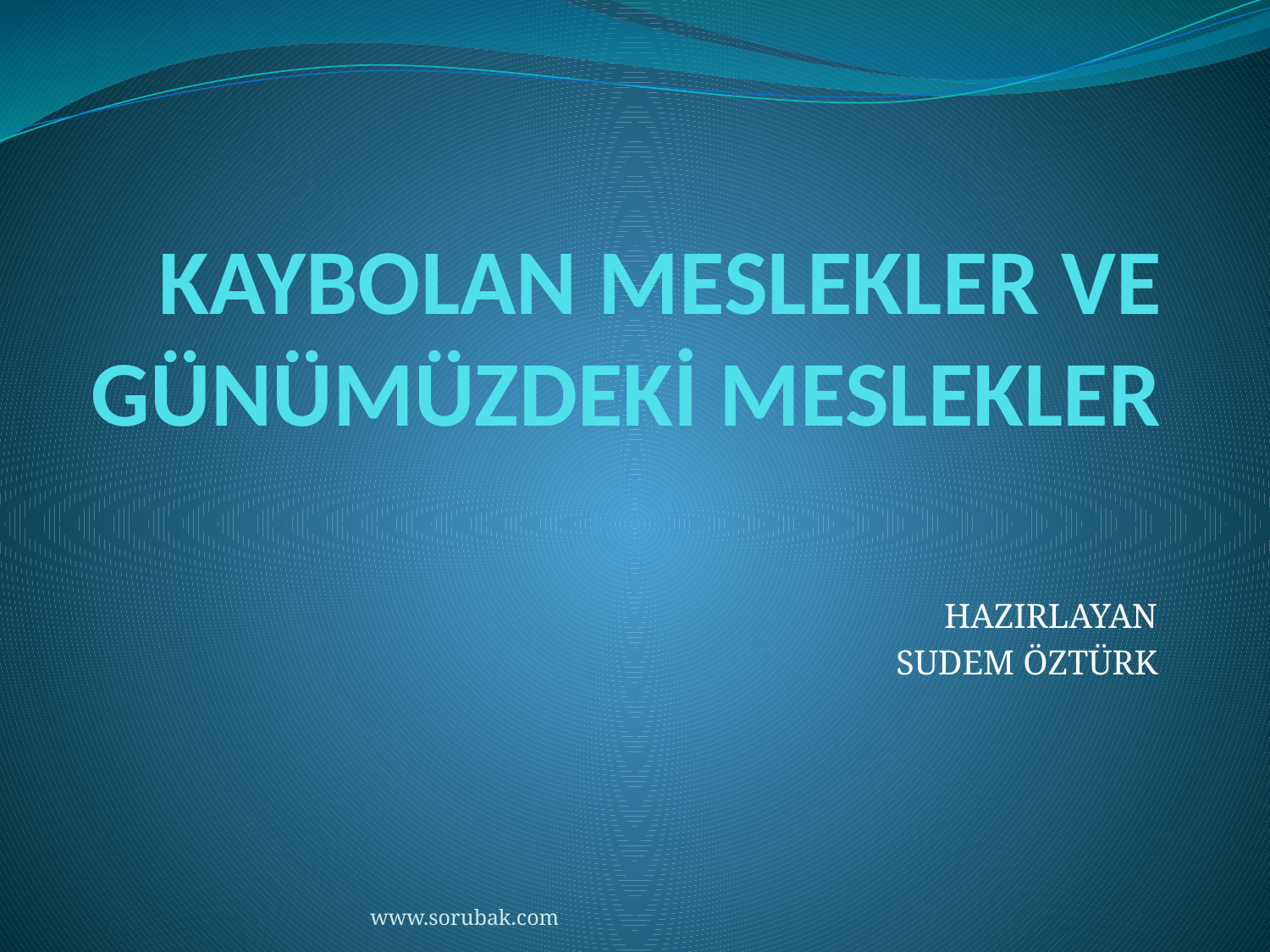

# KAYBOLAN MESLEKLER VE GÜNÜMÜZDEKİ MESLEKLER

	HAZIRLAYAN
SUDEM ÖZTÜRK
www.sorubak.com